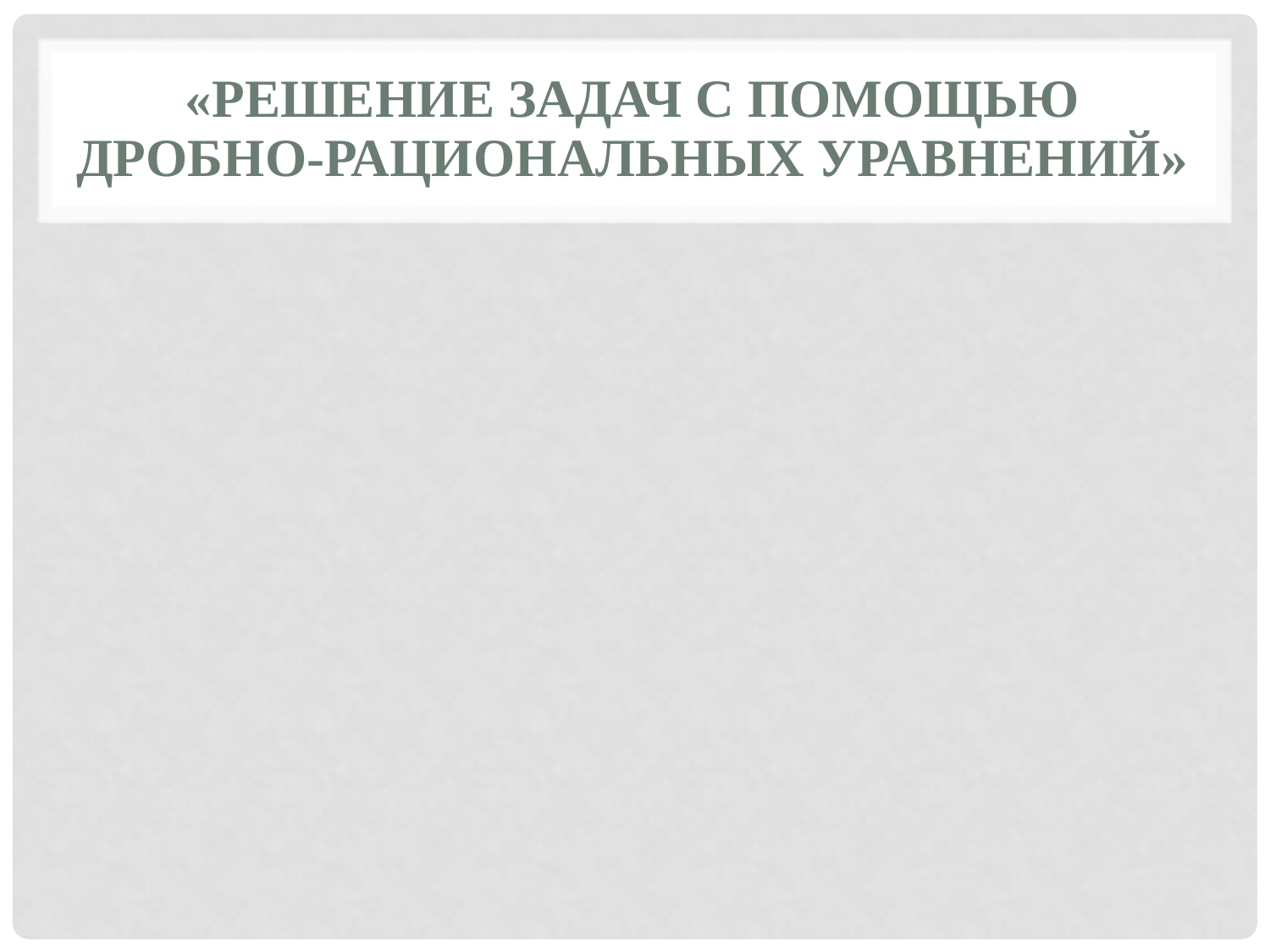

# «Решение задач с помощью дробно-рациональных уравнений»